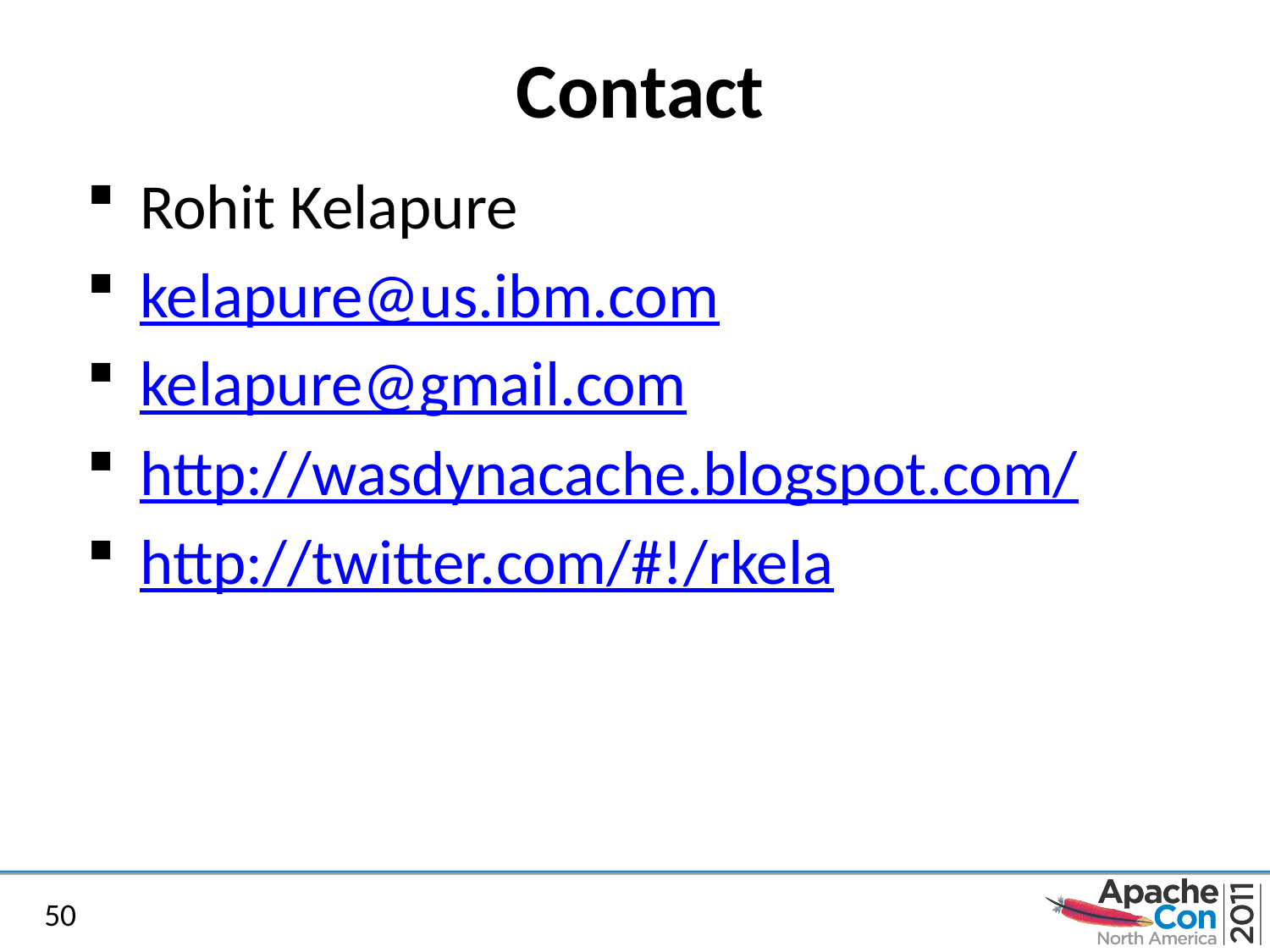

# Contact
Rohit Kelapure
kelapure@us.ibm.com
kelapure@gmail.com
http://wasdynacache.blogspot.com/
http://twitter.com/#!/rkela